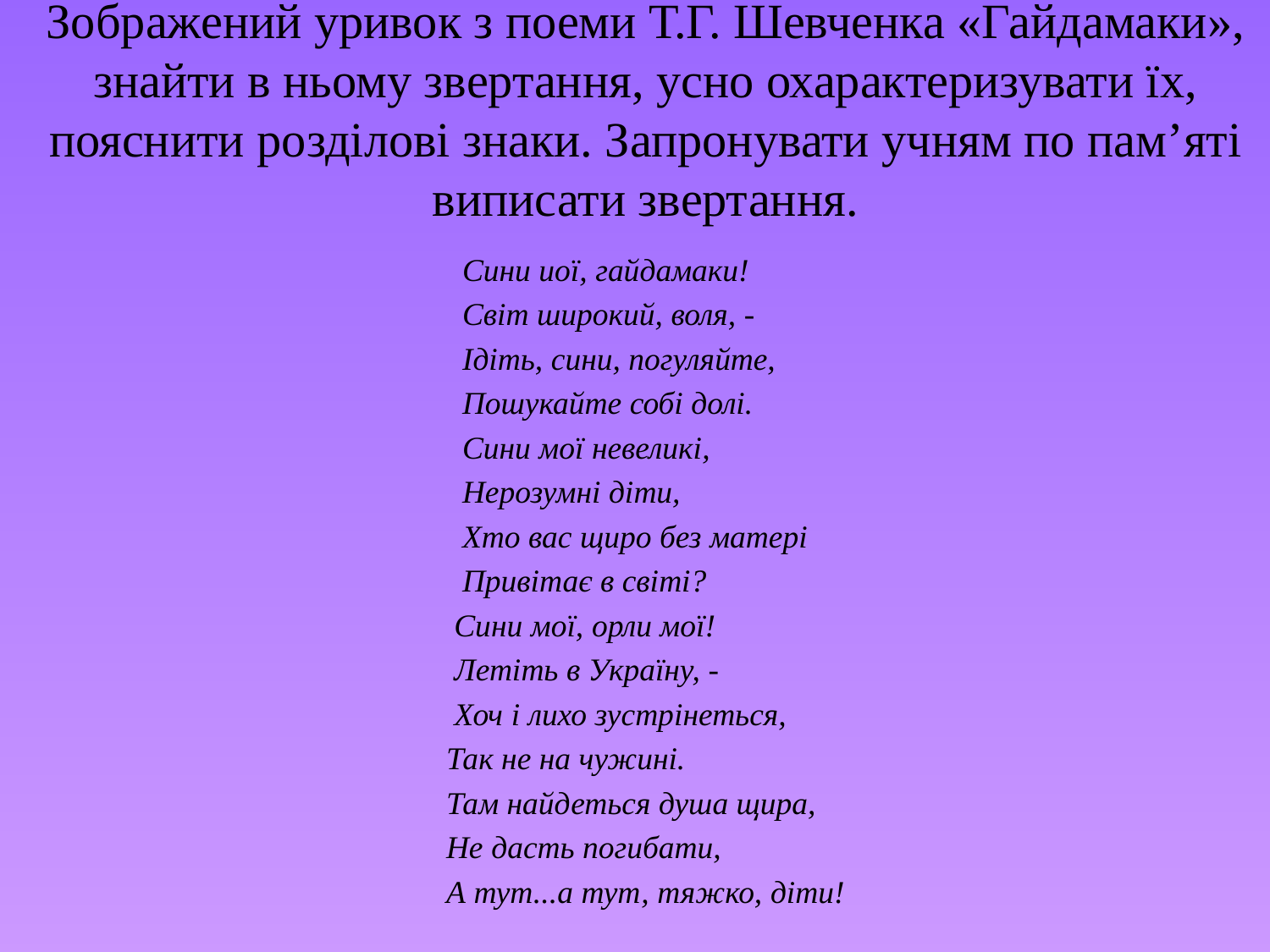

# Зображений уривок з поеми Т.Г. Шевченка «Гайдамаки», знайти в ньому звертання, усно охарактеризувати їх, пояснити розділові знаки. Запронувати учням по пам’яті виписати звертання.
                                                Сини иої, гайдамаки!
                                                Світ широкий, воля, -
                                                Ідіть, сини, погуляйте,
                                                Пошукайте собі долі.
                                                Сини мої невеликі,
                                                Нерозумні діти,
                                                Хто вас щиро без матері
                                                Привітає в світі?
                                               Сини мої, орли мої!
                                               Летіть в Україну, -
                                               Хоч і лихо зустрінеться,
                                              Так не на чужині.
                                              Там найдеться душа щира,
                                              Не дасть погибати,
                                              А тут...а тут, тяжко, діти!